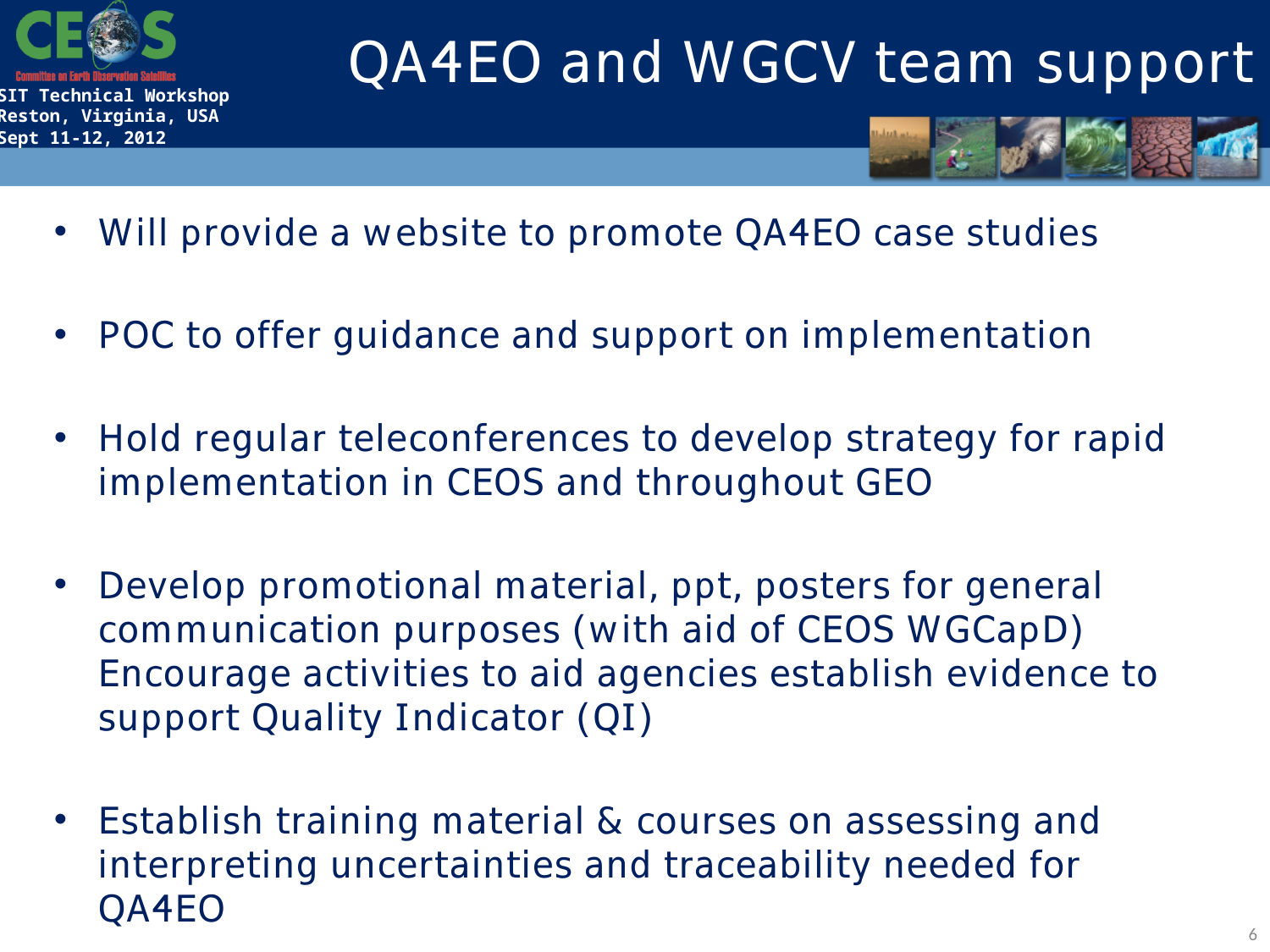

# QA4EO and WGCV team support
Will provide a website to promote QA4EO case studies

POC to offer guidance and support on implementation

Hold regular teleconferences to develop strategy for rapid implementation in CEOS and throughout GEO

Develop promotional material, ppt, posters for general communication purposes (with aid of CEOS WGCapD) Encourage activities to aid agencies establish evidence to support Quality Indicator (QI)

Establish training material & courses on assessing and interpreting uncertainties and traceability needed for QA4EO

6